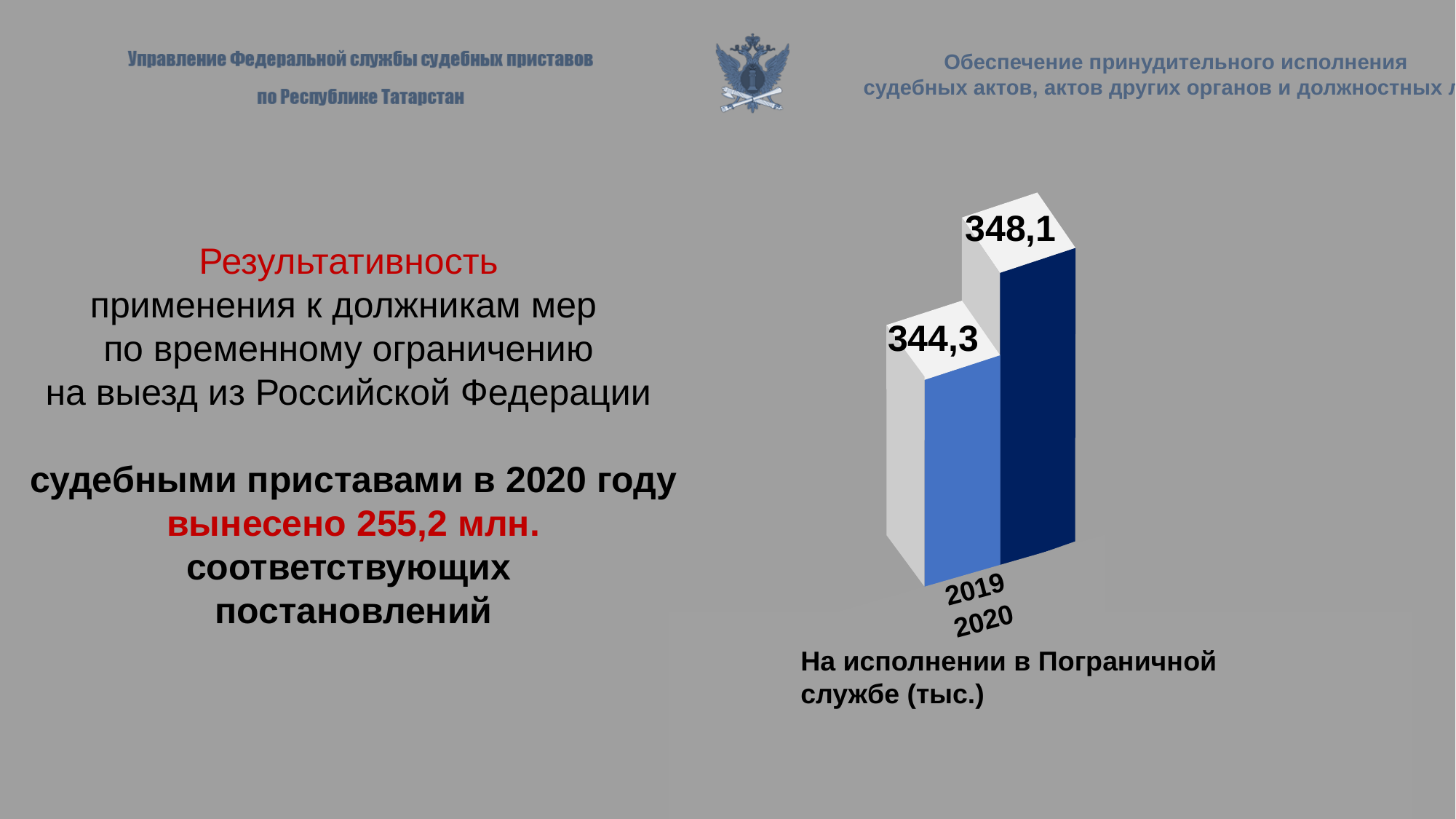

Обеспечение принудительного исполнения
судебных актов, актов других органов и должностных лиц

348,1
Результативность
применения к должникам мер
по временному ограничению
на выезд из Российской Федерации

судебными приставами в 2020 году
вынесено 255,2 млн. соответствующих
постановлений

344,3

2019       2020

На исполнении в Пограничной службе (тыс.)